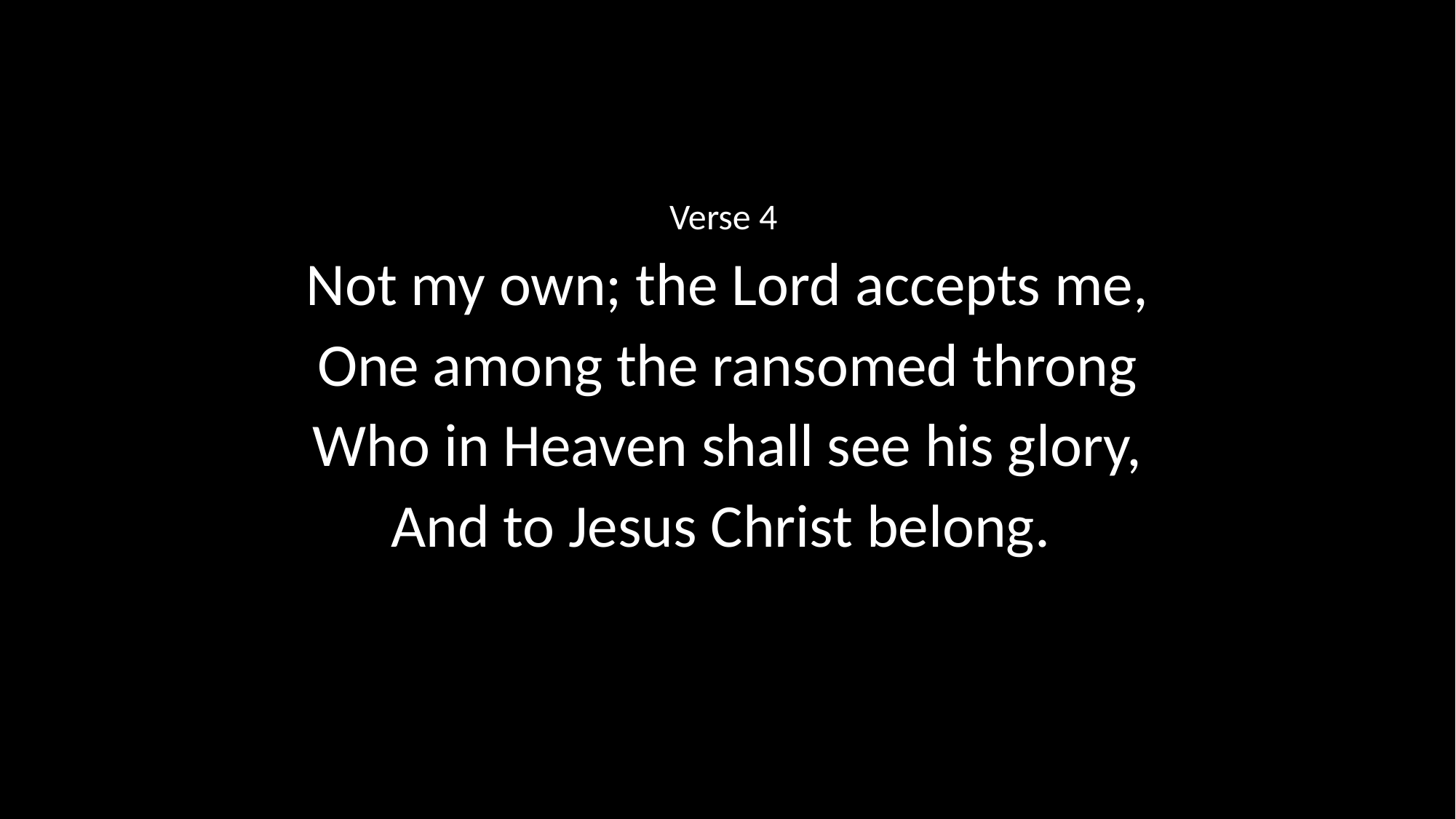

Verse 4
Not my own; the Lord accepts me,
One among the ransomed throng
Who in Heaven shall see his glory,
And to Jesus Christ belong.